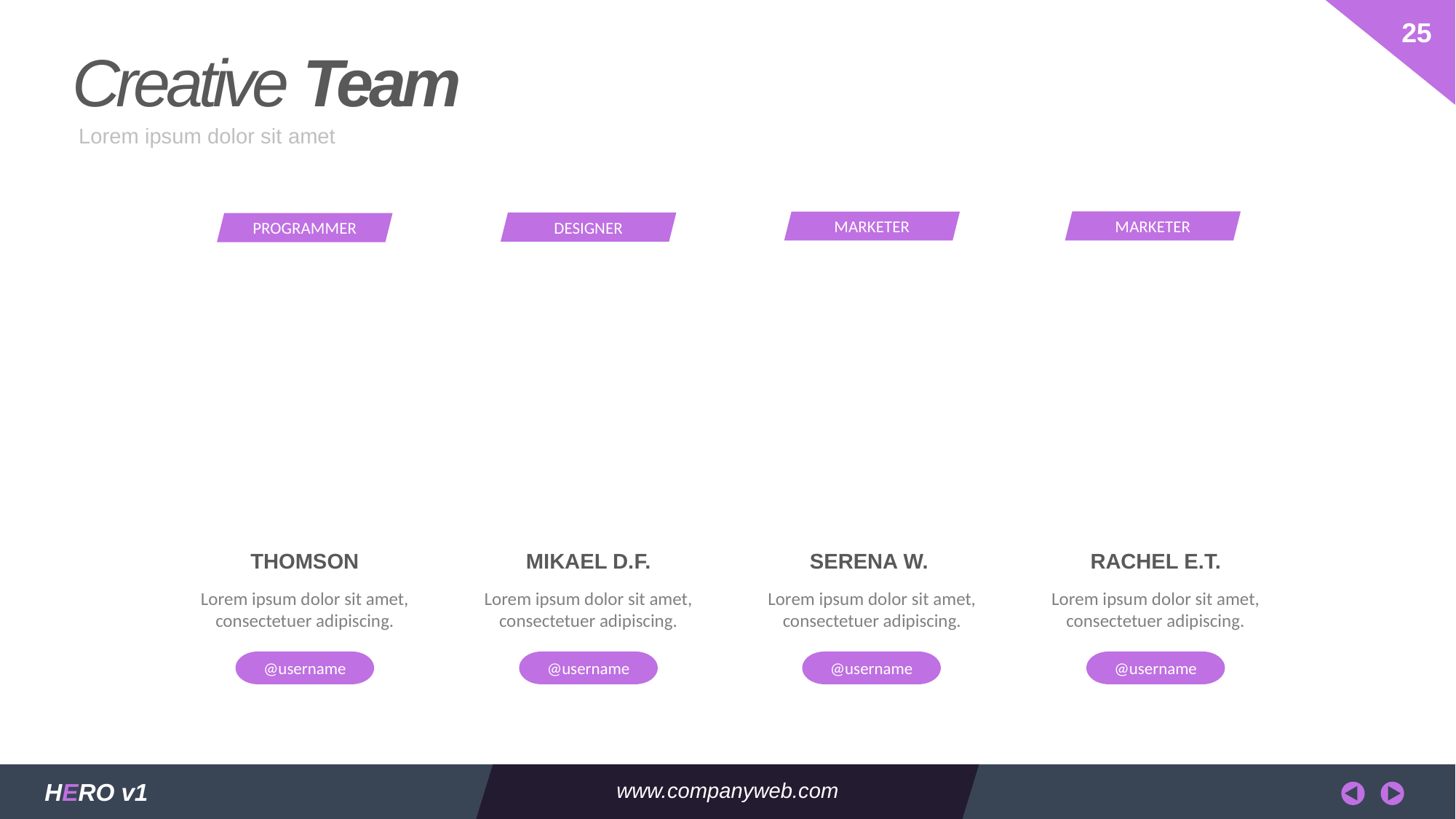

Creative Team
Lorem ipsum dolor sit amet
MARKETER
MARKETER
DESIGNER
PROGRAMMER

THOMSON
MIKAEL D.F.
SERENA W.
RACHEL E.T.
Lorem ipsum dolor sit amet, consectetuer adipiscing.
Lorem ipsum dolor sit amet, consectetuer adipiscing.
Lorem ipsum dolor sit amet, consectetuer adipiscing.
Lorem ipsum dolor sit amet, consectetuer adipiscing.
@username
@username
@username
@username